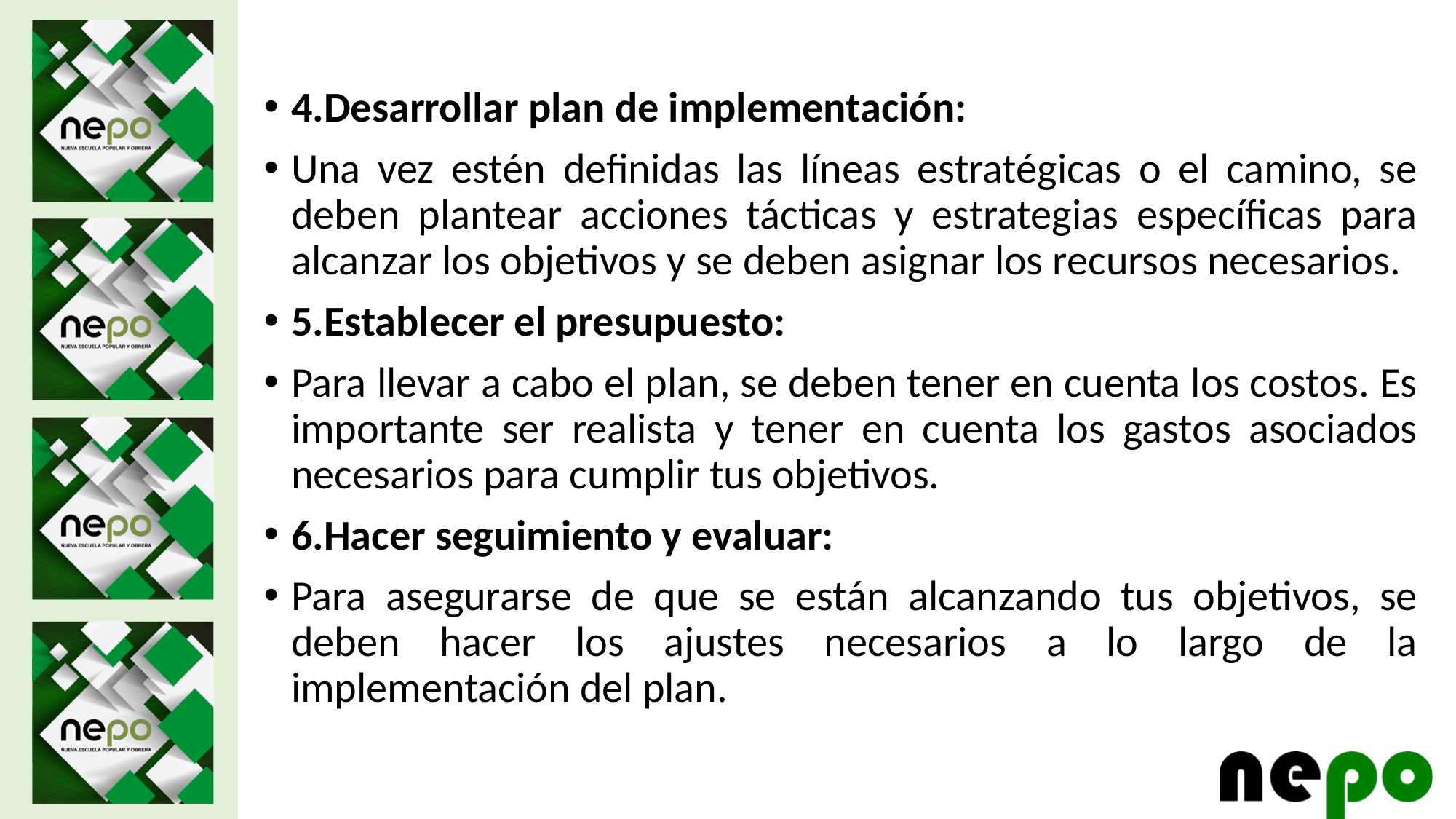

4.Desarrollar plan de implementación:
Una vez estén definidas las líneas estratégicas o el camino, se deben plantear acciones tácticas y estrategias específicas para alcanzar los objetivos y se deben asignar los recursos necesarios.
5.Establecer el presupuesto:
Para llevar a cabo el plan, se deben tener en cuenta los costos. Es importante ser realista y tener en cuenta los gastos asociados necesarios para cumplir tus objetivos.
6.Hacer seguimiento y evaluar:
Para asegurarse de que se están alcanzando tus objetivos, se deben hacer los ajustes necesarios a lo largo de la implementación del plan.